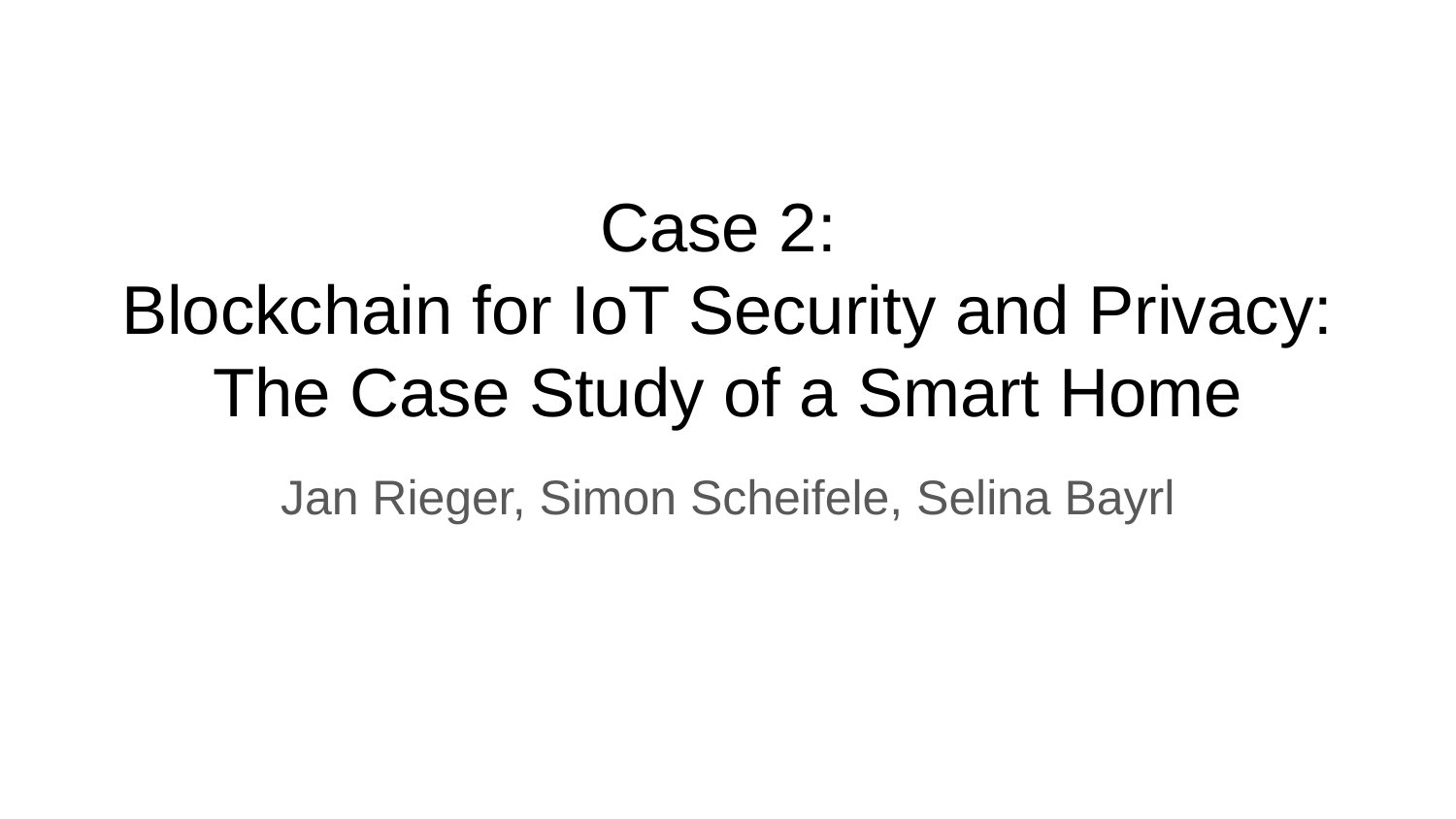

# Case 2: Blockchain for IoT Security and Privacy: The Case Study of a Smart Home
Jan Rieger, Simon Scheifele, Selina Bayrl